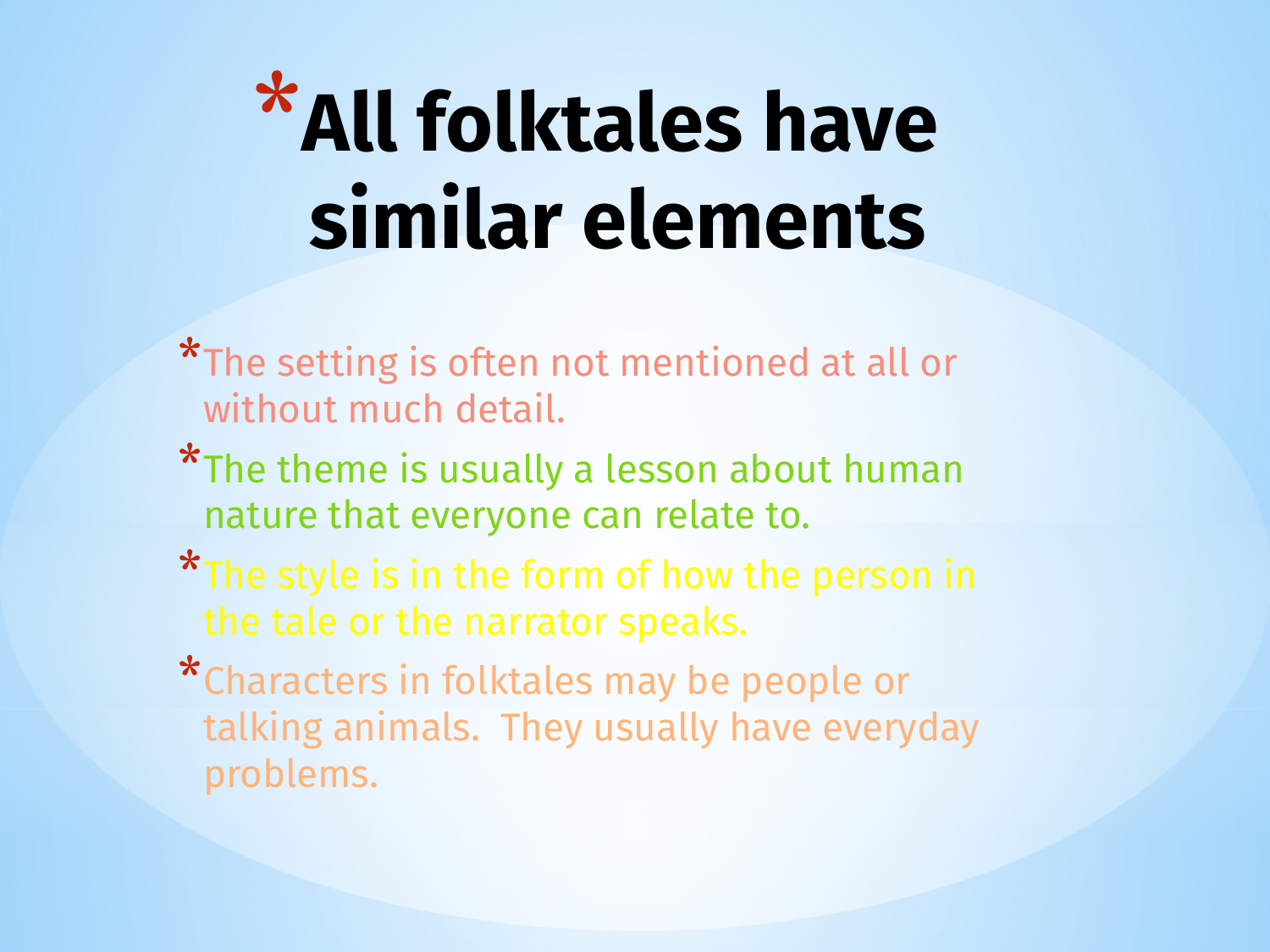

# All folktales have similar elements
The setting is often not mentioned at all or without much detail.
The theme is usually a lesson about human nature that everyone can relate to.
The style is in the form of how the person in the tale or the narrator speaks.
Characters in folktales may be people or talking animals.  They usually have everyday problems.